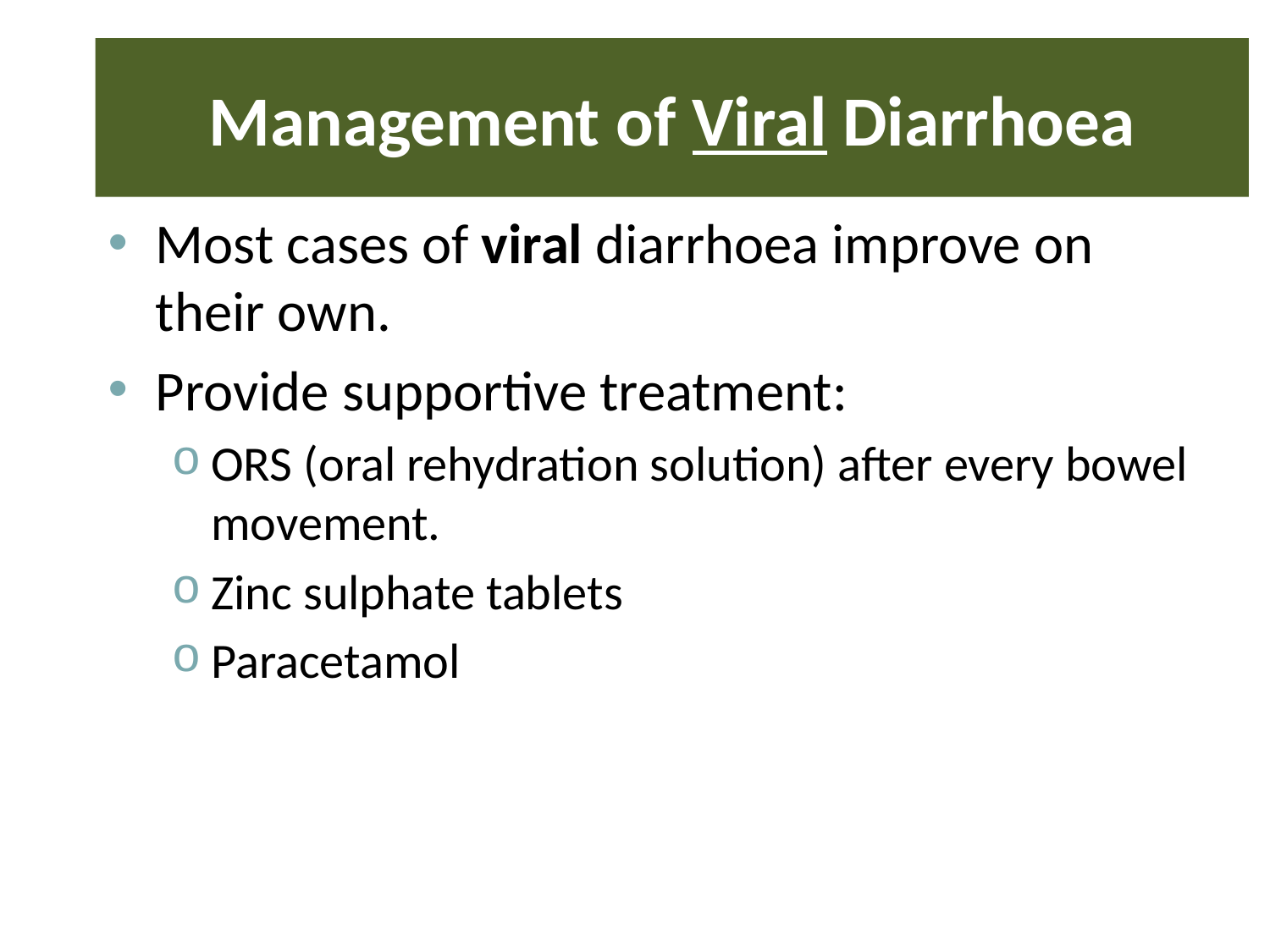

# Management of Viral Diarrhoea
Most cases of viral diarrhoea improve on their own.
Provide supportive treatment:
ORS (oral rehydration solution) after every bowel movement.
Zinc sulphate tablets
Paracetamol